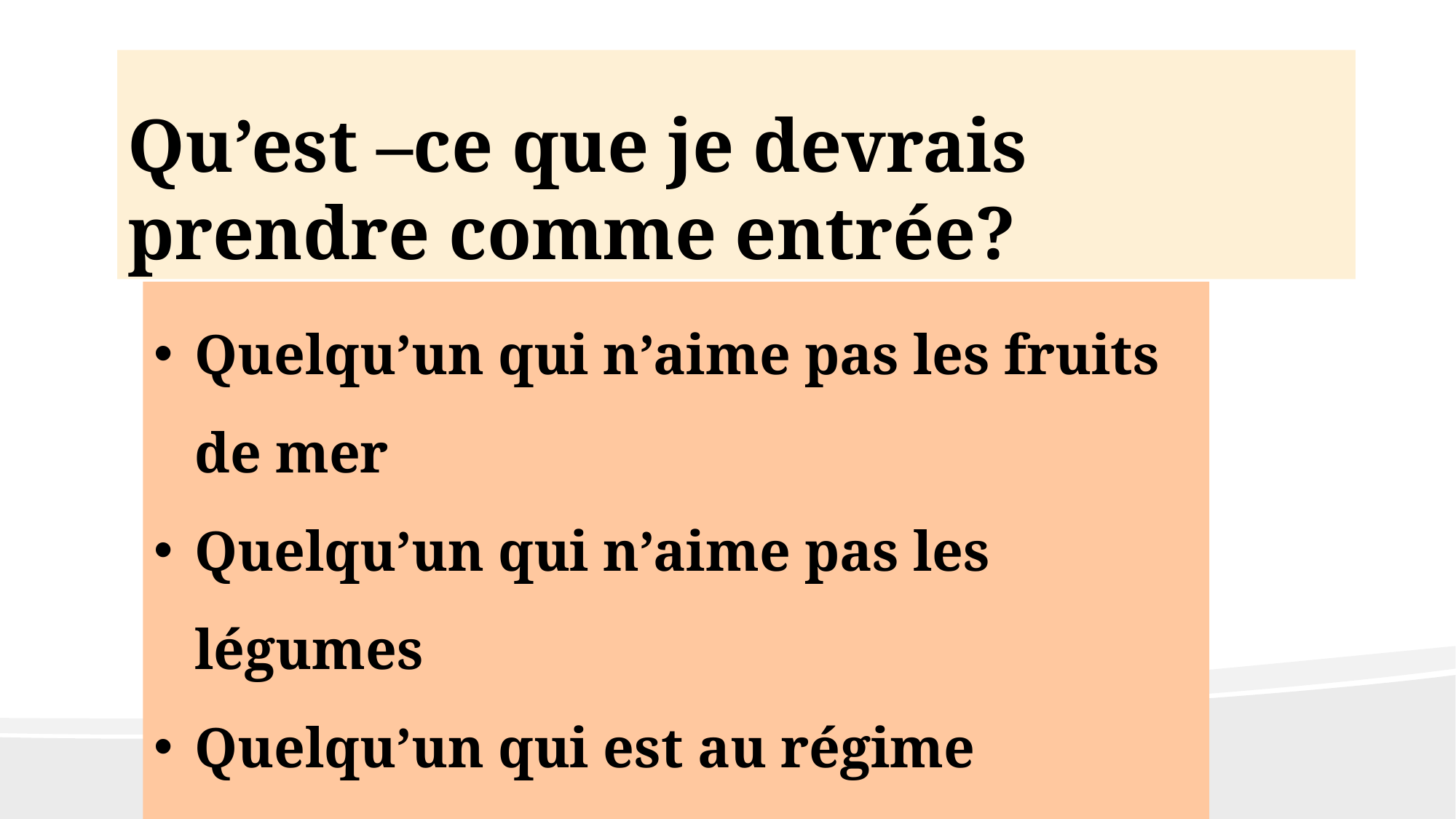

Qu’est –ce que je devrais prendre comme entrée?
Quelqu’un qui n’aime pas les fruits de mer
Quelqu’un qui n’aime pas les légumes
Quelqu’un qui est au régime
Quelqu’un qui est végétarien